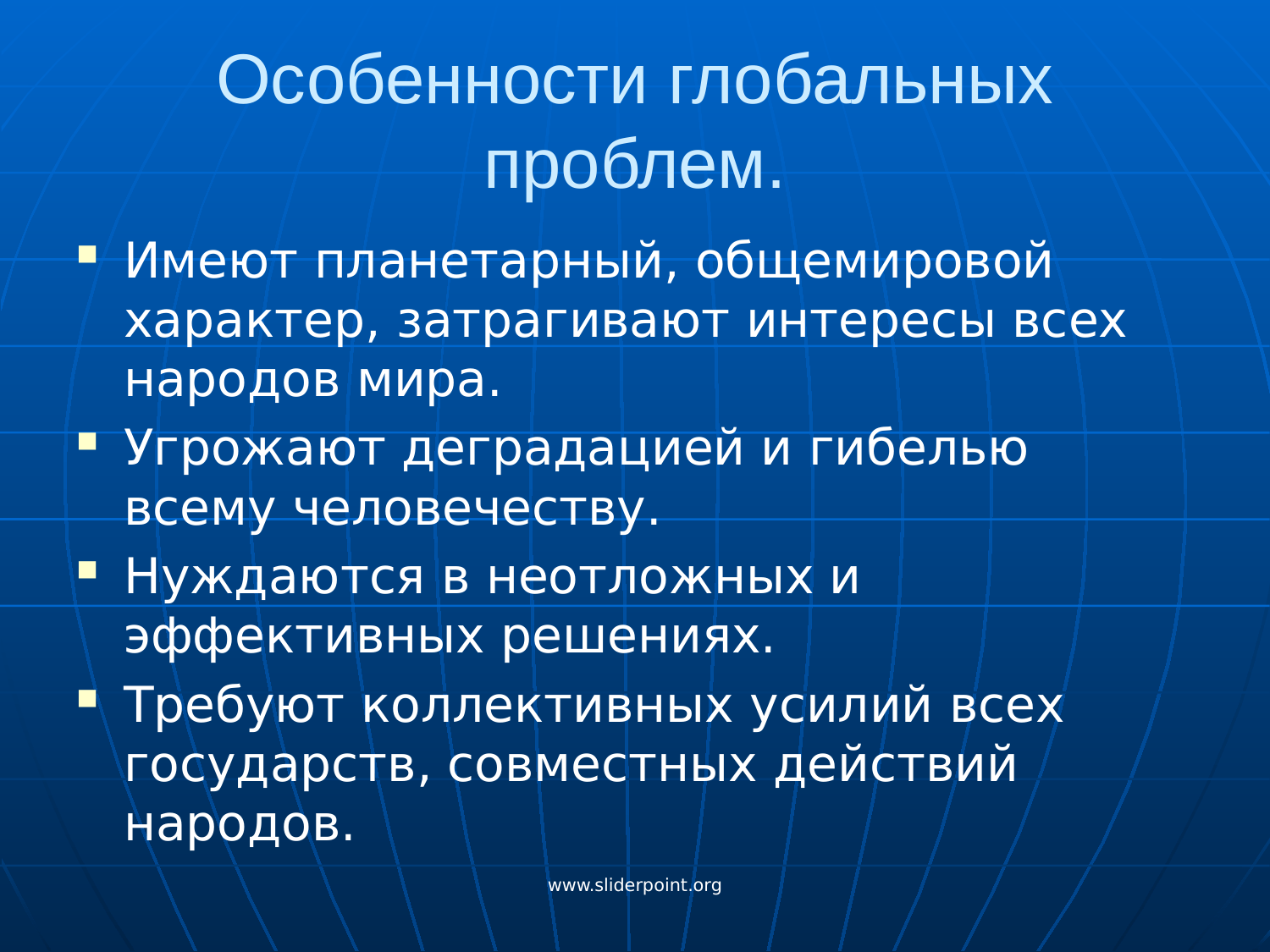

# Особенности глобальных проблем.
Имеют планетарный, общемировой характер, затрагивают интересы всех народов мира.
Угрожают деградацией и гибелью всему человечеству.
Нуждаются в неотложных и эффективных решениях.
Требуют коллективных усилий всех государств, совместных действий народов.
www.sliderpoint.org